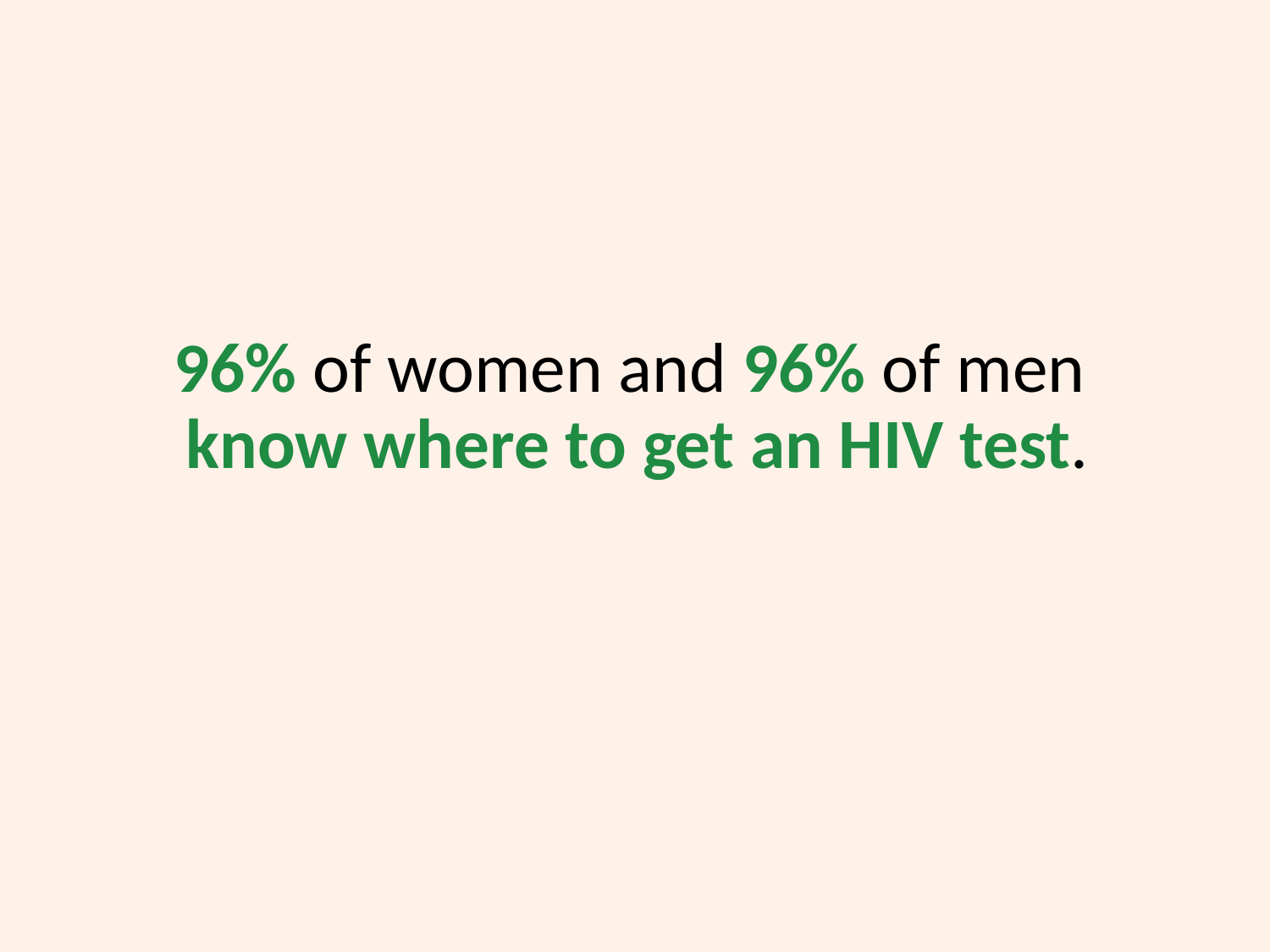

96% of women and 96% of men
know where to get an HIV test.